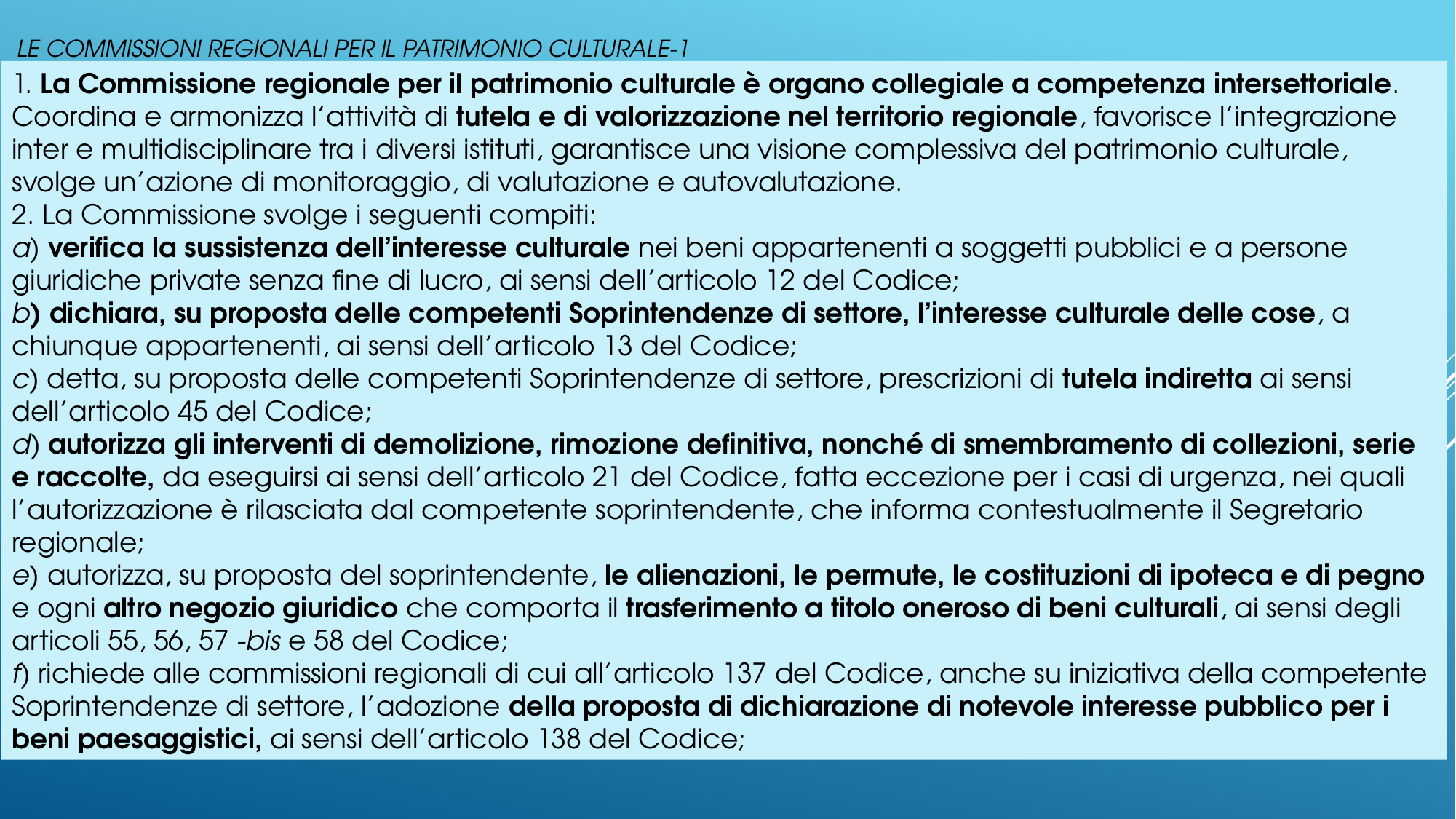

# LE COMMISSIONI REGIONALI PER IL PATRIMONIO CULTURALE-1
1. La Commissione regionale per il patrimonio culturale è organo collegiale a competenza intersettoriale. Coordina e armonizza l’attività di tutela e di valorizzazione nel territorio regionale, favorisce l’integrazione inter e multidisciplinare tra i diversi istituti, garantisce una visione complessiva del patrimonio culturale, svolge un’azione di monitoraggio, di valutazione e autovalutazione.
2. La Commissione svolge i seguenti compiti:
a) verifica la sussistenza dell’interesse culturale nei beni appartenenti a soggetti pubblici e a persone giuridiche private senza fine di lucro, ai sensi dell’articolo 12 del Codice;
b) dichiara, su proposta delle competenti Soprintendenze di settore, l’interesse culturale delle cose, a chiunque appartenenti, ai sensi dell’articolo 13 del Codice;
c) detta, su proposta delle competenti Soprintendenze di settore, prescrizioni di tutela indiretta ai sensi
dell’articolo 45 del Codice;
d) autorizza gli interventi di demolizione, rimozione definitiva, nonché di smembramento di collezioni, serie e raccolte, da eseguirsi ai sensi dell’articolo 21 del Codice, fatta eccezione per i casi di urgenza, nei quali l’autorizzazione è rilasciata dal competente soprintendente, che informa contestualmente il Segretario regionale;
e) autorizza, su proposta del soprintendente, le alienazioni, le permute, le costituzioni di ipoteca e di pegno e ogni altro negozio giuridico che comporta il trasferimento a titolo oneroso di beni culturali, ai sensi degli articoli 55, 56, 57 -bis e 58 del Codice;
f) richiede alle commissioni regionali di cui all’articolo 137 del Codice, anche su iniziativa della competente
Soprintendenze di settore, l’adozione della proposta di dichiarazione di notevole interesse pubblico per i beni paesaggistici, ai sensi dell’articolo 138 del Codice;